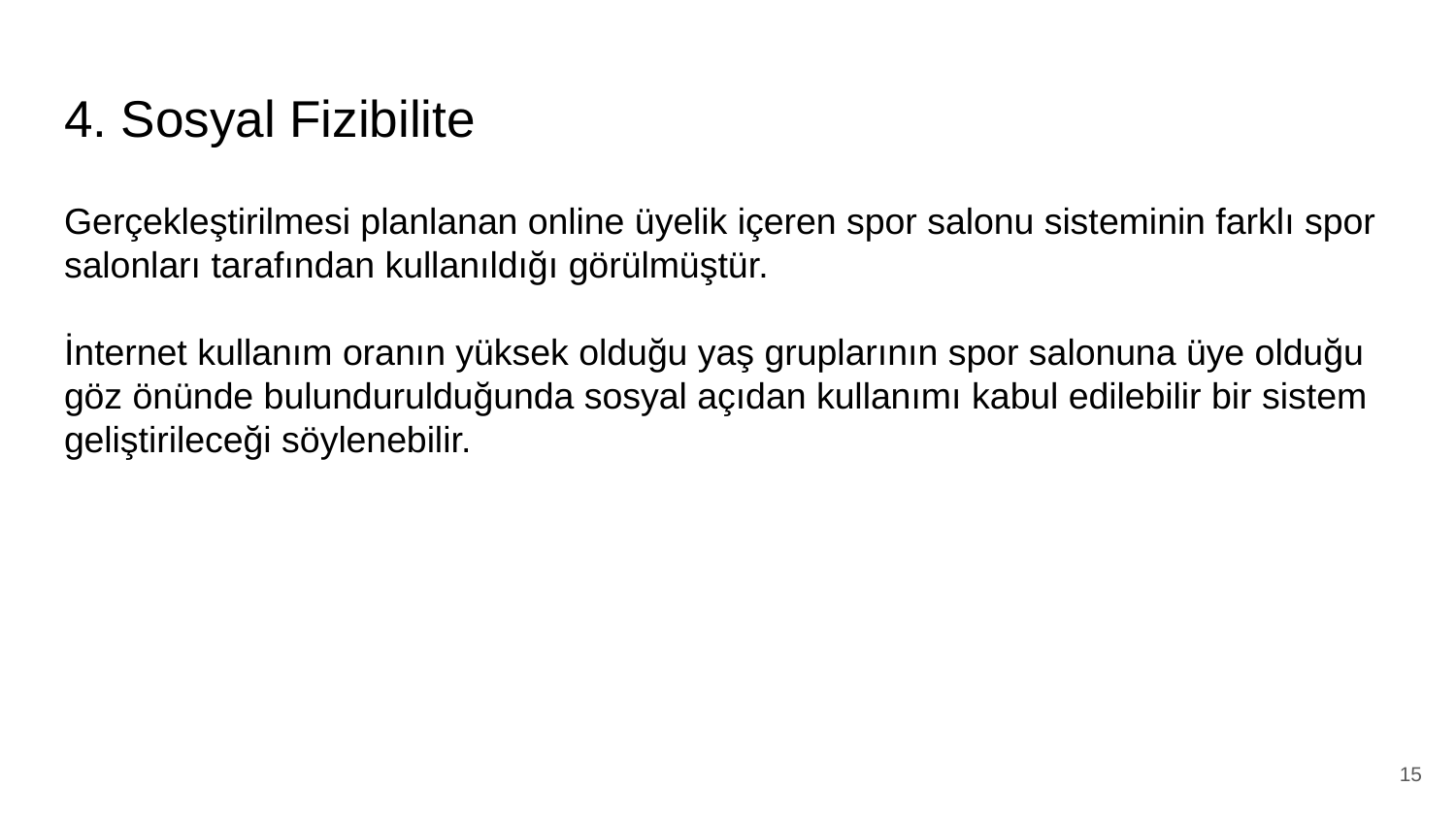

# 4. Sosyal Fizibilite
Gerçekleştirilmesi planlanan online üyelik içeren spor salonu sisteminin farklı spor salonları tarafından kullanıldığı görülmüştür.

İnternet kullanım oranın yüksek olduğu yaş gruplarının spor salonuna üye olduğu göz önünde bulundurulduğunda sosyal açıdan kullanımı kabul edilebilir bir sistem geliştirileceği söylenebilir.
15